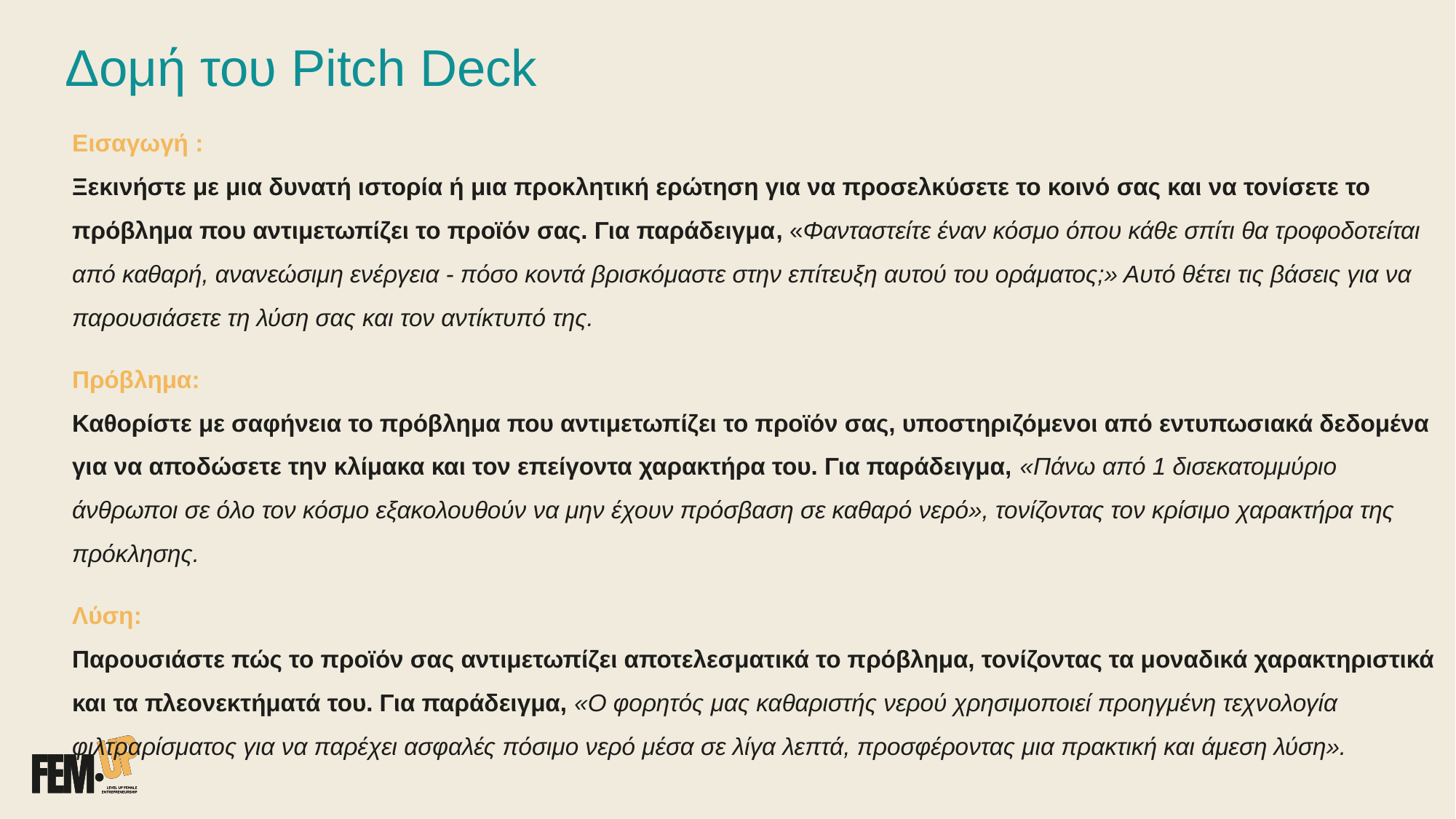

# Δομή του Pitch Deck
Εισαγωγή :
Ξεκινήστε με μια δυνατή ιστορία ή μια προκλητική ερώτηση για να προσελκύσετε το κοινό σας και να τονίσετε το πρόβλημα που αντιμετωπίζει το προϊόν σας. Για παράδειγμα, «Φανταστείτε έναν κόσμο όπου κάθε σπίτι θα τροφοδοτείται από καθαρή, ανανεώσιμη ενέργεια - πόσο κοντά βρισκόμαστε στην επίτευξη αυτού του οράματος;» Αυτό θέτει τις βάσεις για να παρουσιάσετε τη λύση σας και τον αντίκτυπό της.
Πρόβλημα:
Καθορίστε με σαφήνεια το πρόβλημα που αντιμετωπίζει το προϊόν σας, υποστηριζόμενοι από εντυπωσιακά δεδομένα για να αποδώσετε την κλίμακα και τον επείγοντα χαρακτήρα του. Για παράδειγμα, «Πάνω από 1 δισεκατομμύριο άνθρωποι σε όλο τον κόσμο εξακολουθούν να μην έχουν πρόσβαση σε καθαρό νερό», τονίζοντας τον κρίσιμο χαρακτήρα της πρόκλησης.
Λύση:
Παρουσιάστε πώς το προϊόν σας αντιμετωπίζει αποτελεσματικά το πρόβλημα, τονίζοντας τα μοναδικά χαρακτηριστικά και τα πλεονεκτήματά του. Για παράδειγμα, «Ο φορητός μας καθαριστής νερού χρησιμοποιεί προηγμένη τεχνολογία φιλτραρίσματος για να παρέχει ασφαλές πόσιμο νερό μέσα σε λίγα λεπτά, προσφέροντας μια πρακτική και άμεση λύση».